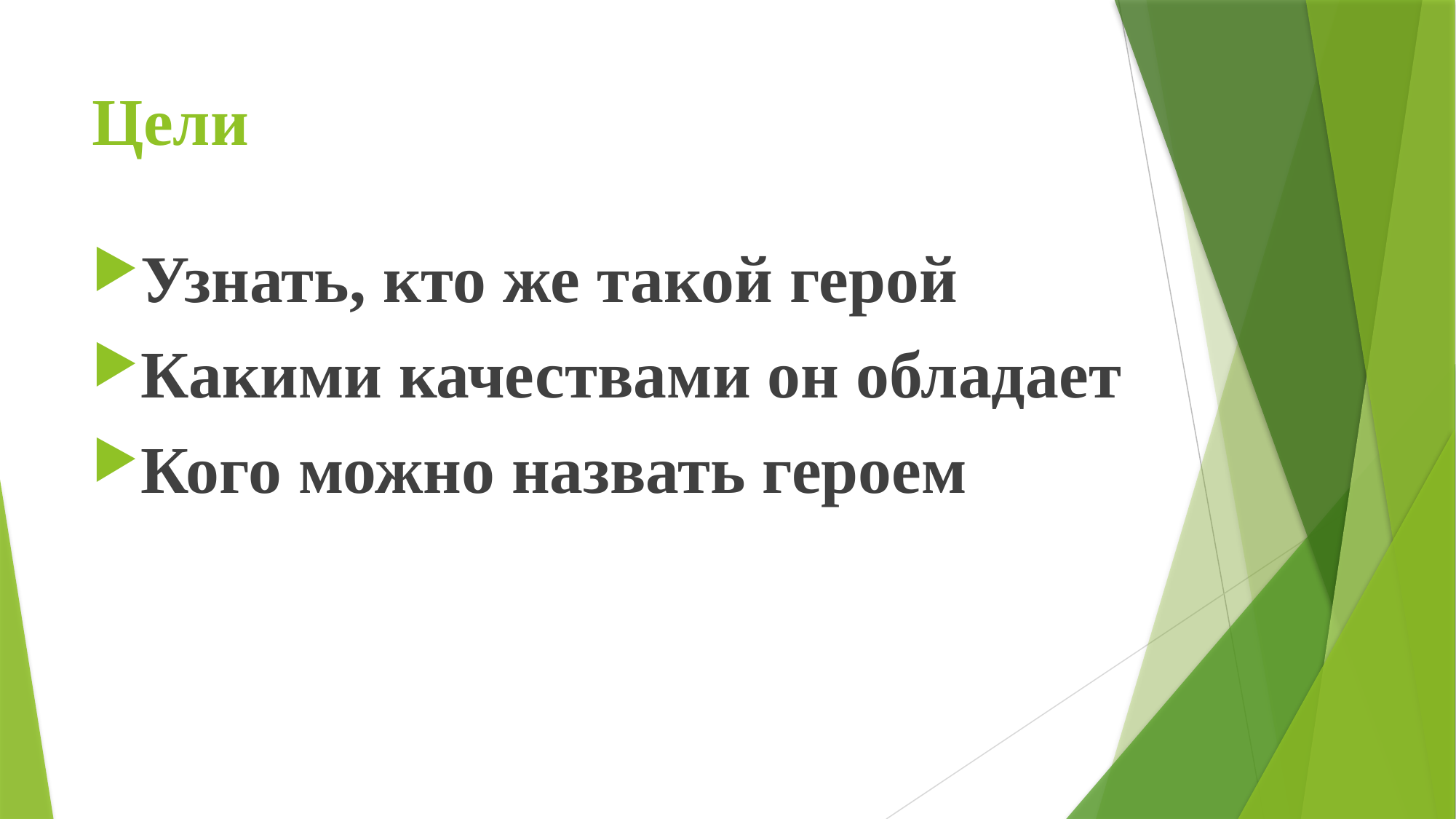

# Цели
Узнать, кто же такой герой
Какими качествами он обладает
Кого можно назвать героем